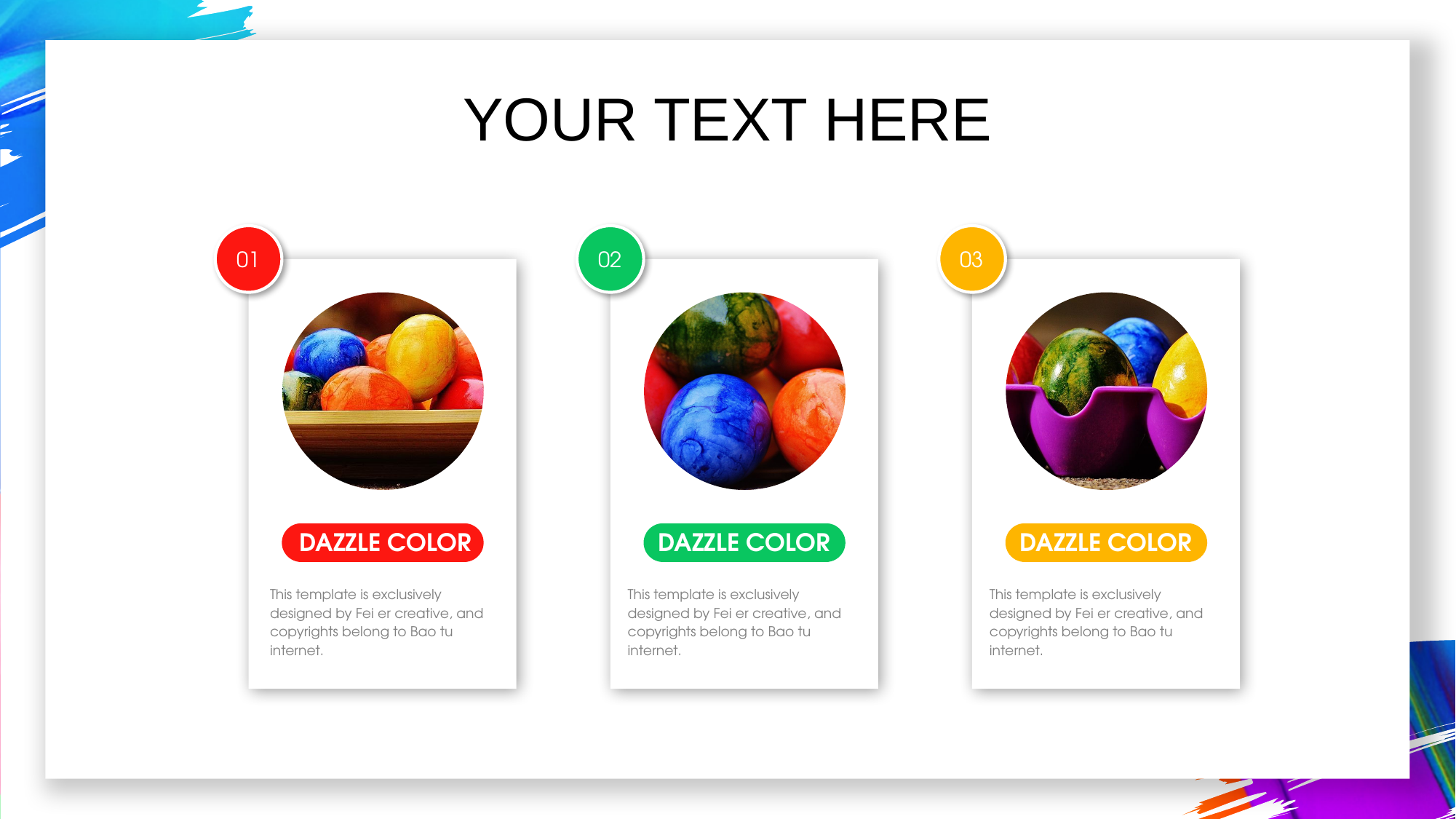

YOUR TEXT HERE
01
02
03

DAZZLE COLOR
DAZZLE COLOR
DAZZLE COLOR

This template is exclusively designed by Fei er creative, and copyrights belong to Bao tu internet.
This template is exclusively designed by Fei er creative, and copyrights belong to Bao tu internet.
This template is exclusively designed by Fei er creative, and copyrights belong to Bao tu internet.